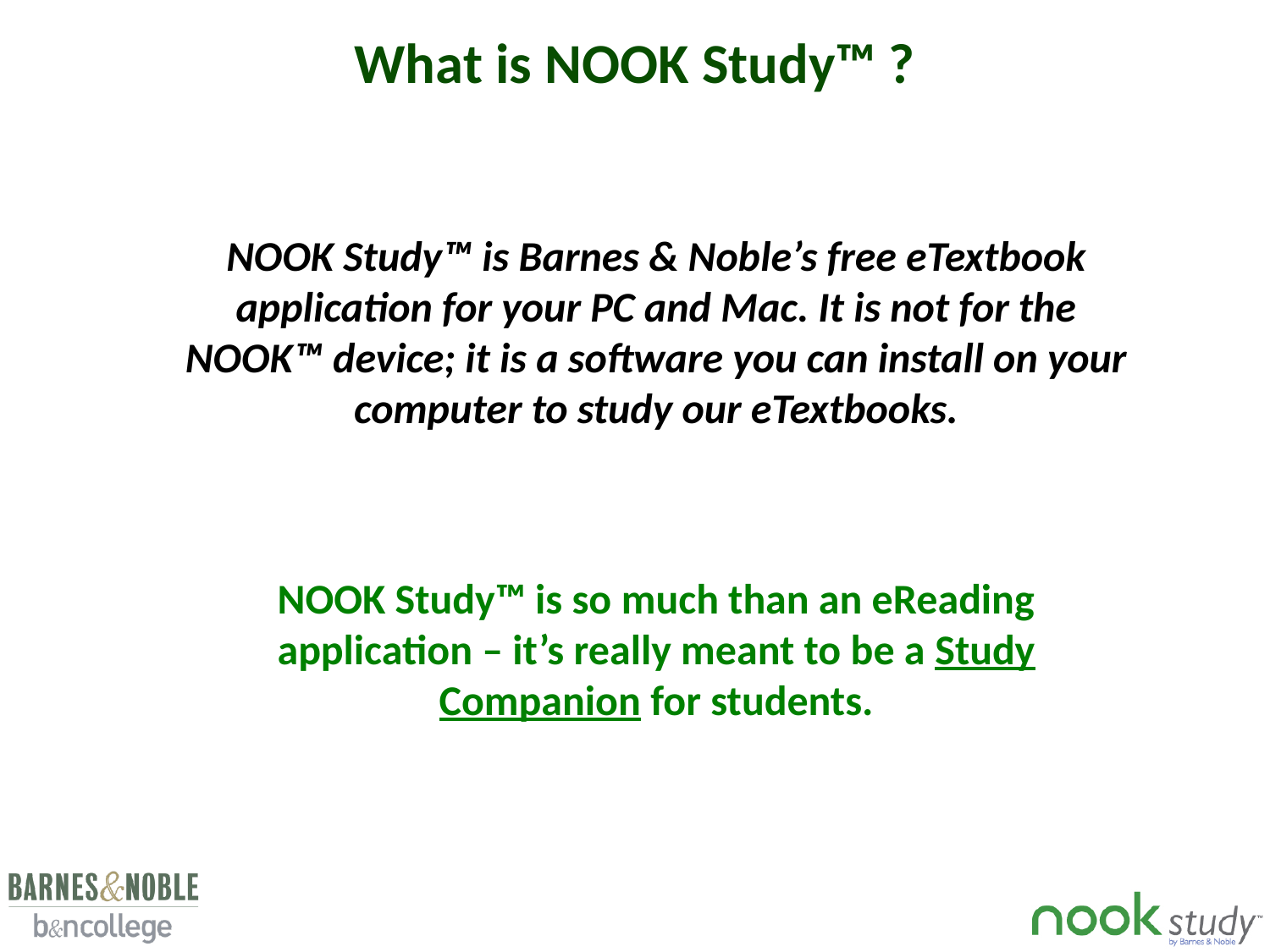

What is NOOK Study™ ?
NOOK Study™ is Barnes & Noble’s free eTextbook application for your PC and Mac. It is not for the NOOK™ device; it is a software you can install on your computer to study our eTextbooks.

NOOK Study™ is so much than an eReading application – it’s really meant to be a Study Companion for students.